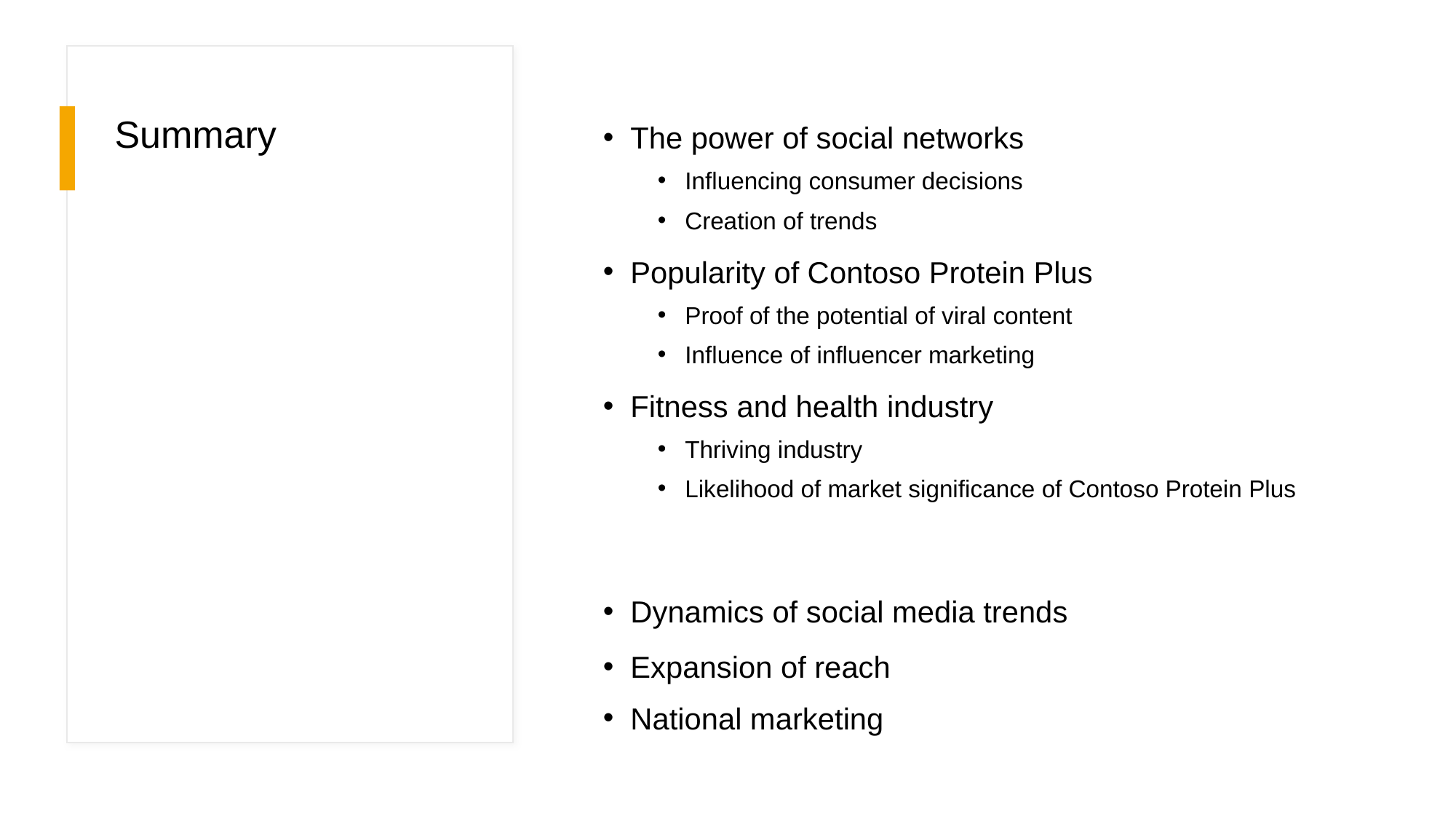

# Summary
The power of social networks
Influencing consumer decisions
Creation of trends
Popularity of Contoso Protein Plus
Proof of the potential of viral content
Influence of influencer marketing
Fitness and health industry
Thriving industry
Likelihood of market significance of Contoso Protein Plus

Dynamics of social media trends
Expansion of reach
National marketing